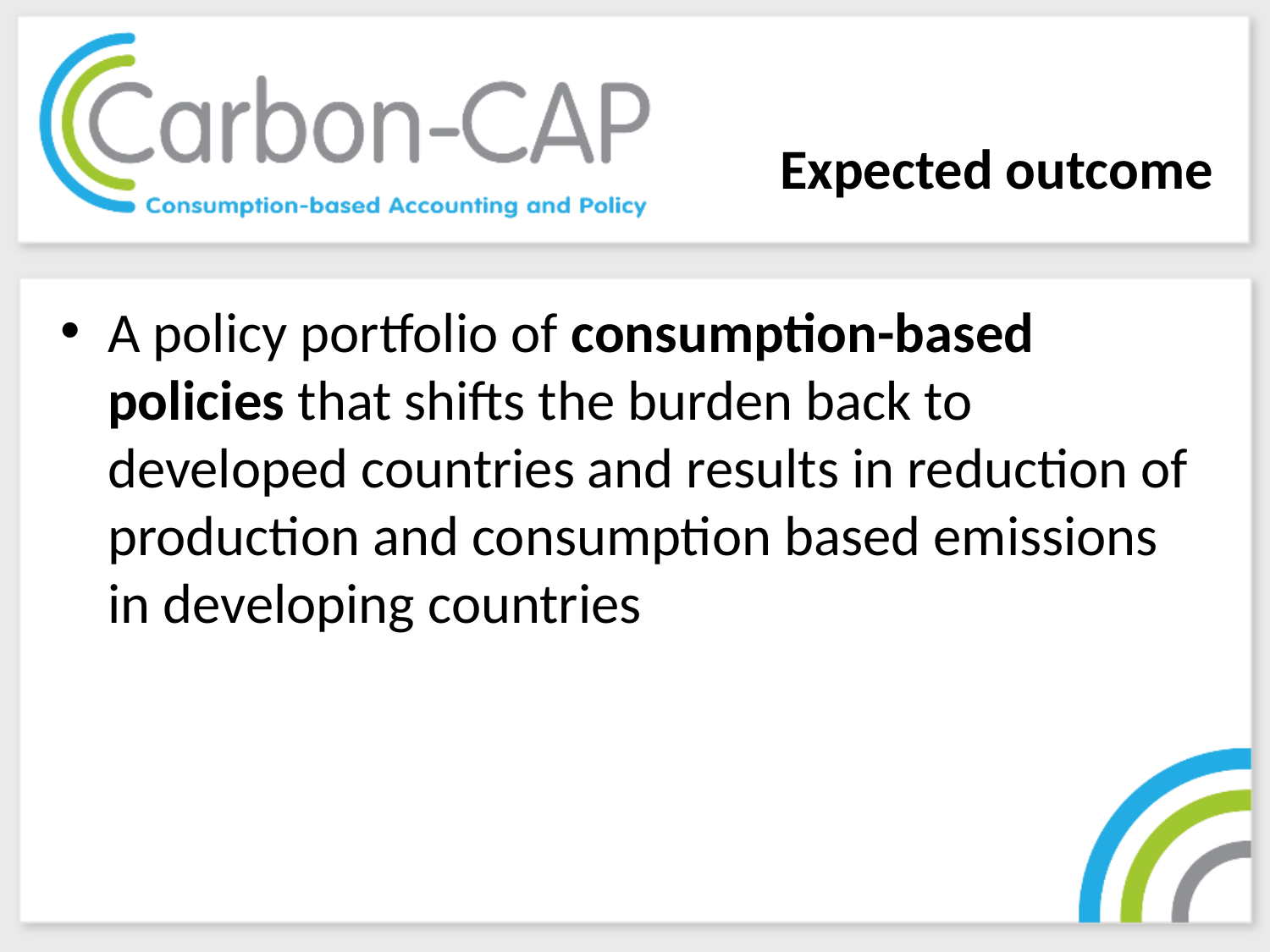

Expected outcome
A policy portfolio of consumption-based policies that shifts the burden back to developed countries and results in reduction of production and consumption based emissions in developing countries